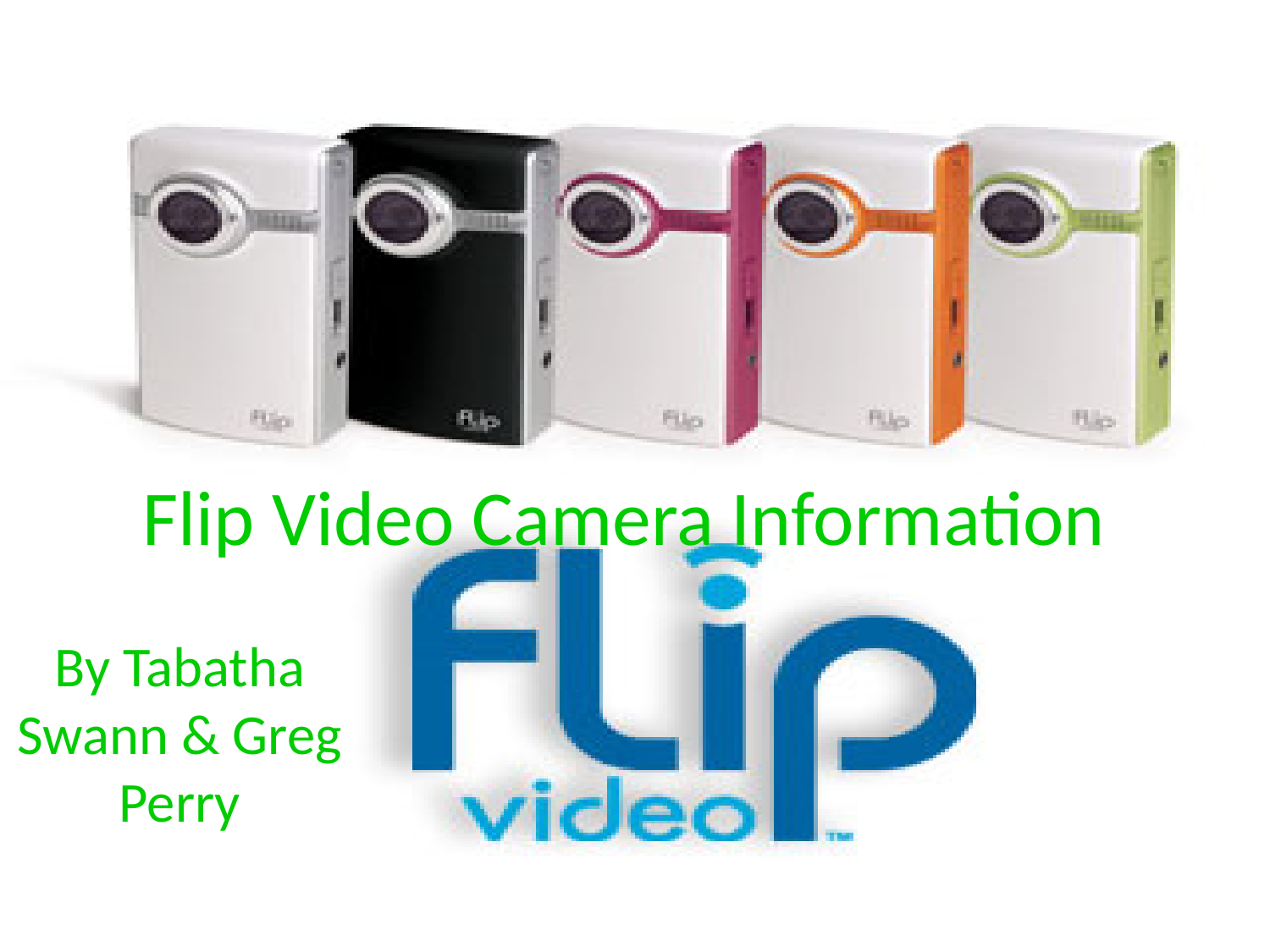

# Flip Video Camera Information
By Tabatha Swann & Greg Perry